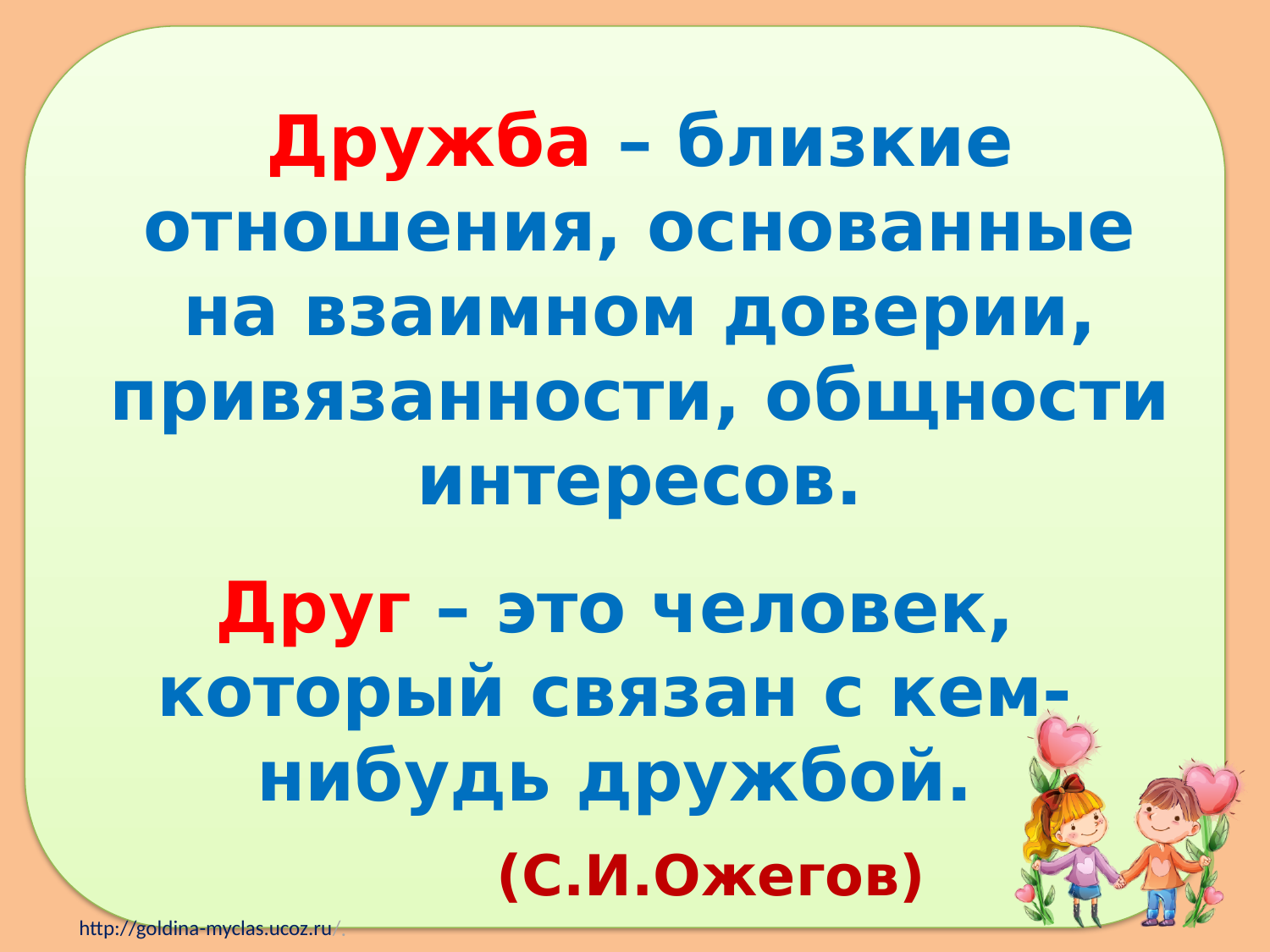

#
Дружба – близкие отношения, основанные на взаимном доверии, привязанности, общности интересов.

Друг – это человек, который связан с кем-нибудь дружбой.
(С.И.Ожегов)